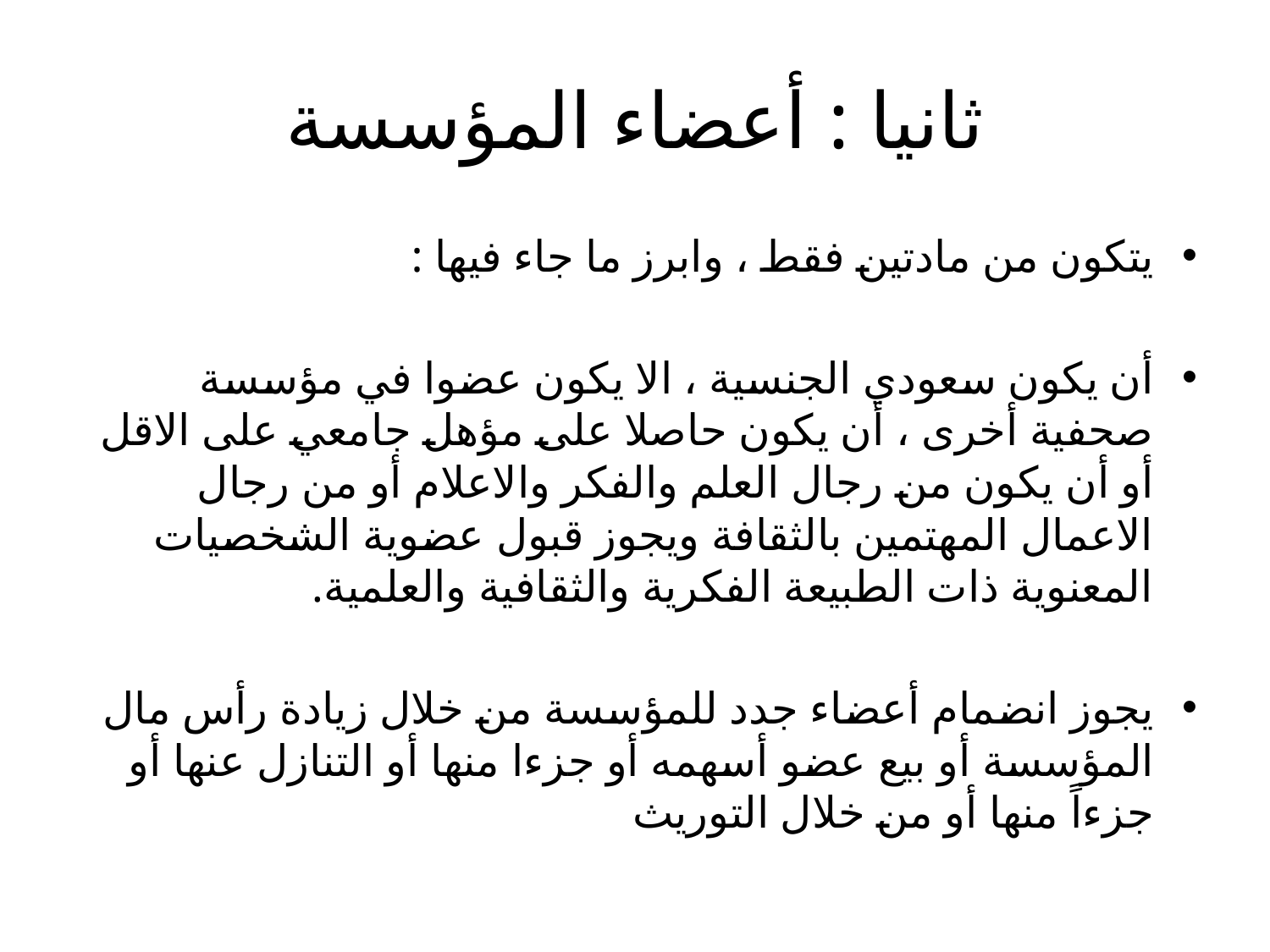

# ثانيا : أعضاء المؤسسة
يتكون من مادتين فقط ، وابرز ما جاء فيها :

أن يكون سعودي الجنسية ، الا يكون عضوا في مؤسسة صحفية أخرى ، أن يكون حاصلا على مؤهل جامعي على الاقل أو أن يكون من رجال العلم والفكر والاعلام أو من رجال الاعمال المهتمين بالثقافة ويجوز قبول عضوية الشخصيات المعنوية ذات الطبيعة الفكرية والثقافية والعلمية.

يجوز انضمام أعضاء جدد للمؤسسة من خلال زيادة رأس مال المؤسسة أو بيع عضو أسهمه أو جزءا منها أو التنازل عنها أو جزءاً منها أو من خلال التوريث